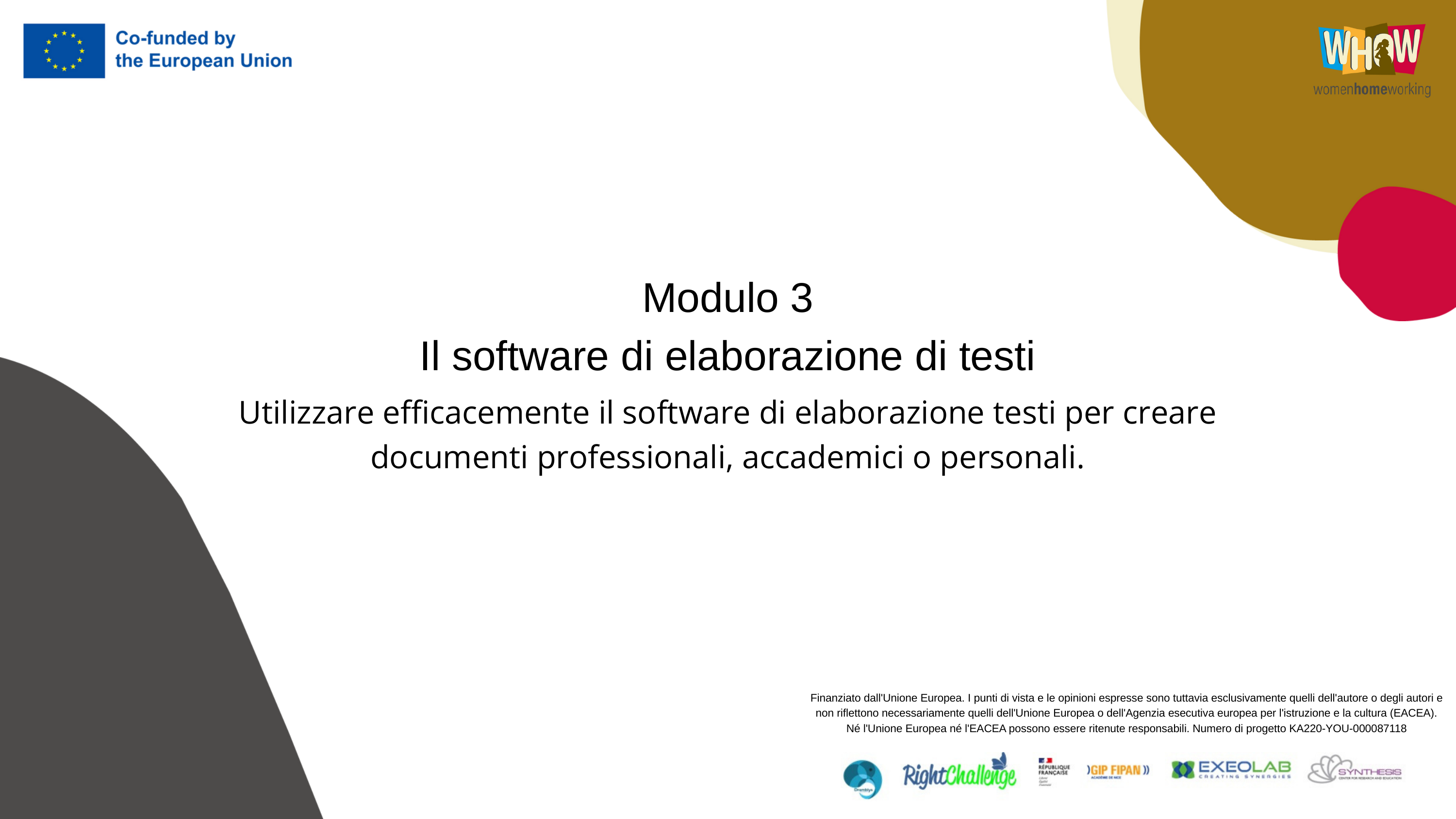

Modulo 3
Il software di elaborazione di testi

Utilizzare efficacemente il software di elaborazione testi per creare documenti professionali, accademici o personali.

Finanziato dall'Unione Europea. I punti di vista e le opinioni espresse sono tuttavia esclusivamente quelli dell'autore o degli autori e non riflettono necessariamente quelli dell'Unione Europea o dell'Agenzia esecutiva europea per l'istruzione e la cultura (EACEA). Né l'Unione Europea né l'EACEA possono essere ritenute responsabili. Numero di progetto KA220-YOU-000087118